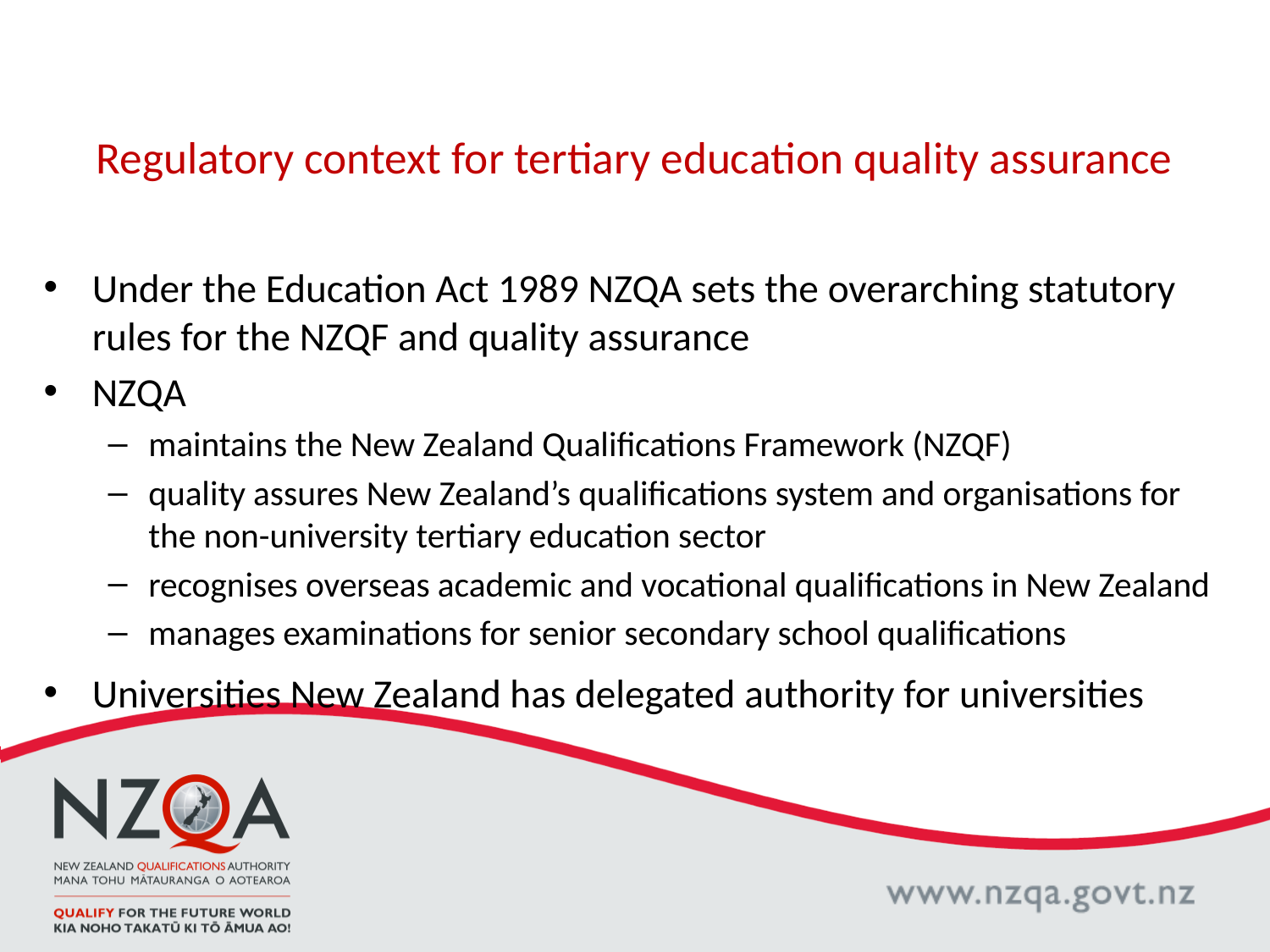

# Regulatory context for tertiary education quality assurance
Under the Education Act 1989 NZQA sets the overarching statutory rules for the NZQF and quality assurance
NZQA
maintains the New Zealand Qualifications Framework (NZQF)
quality assures New Zealand’s qualifications system and organisations for the non-university tertiary education sector
recognises overseas academic and vocational qualifications in New Zealand
manages examinations for senior secondary school qualifications
Universities New Zealand has delegated authority for universities